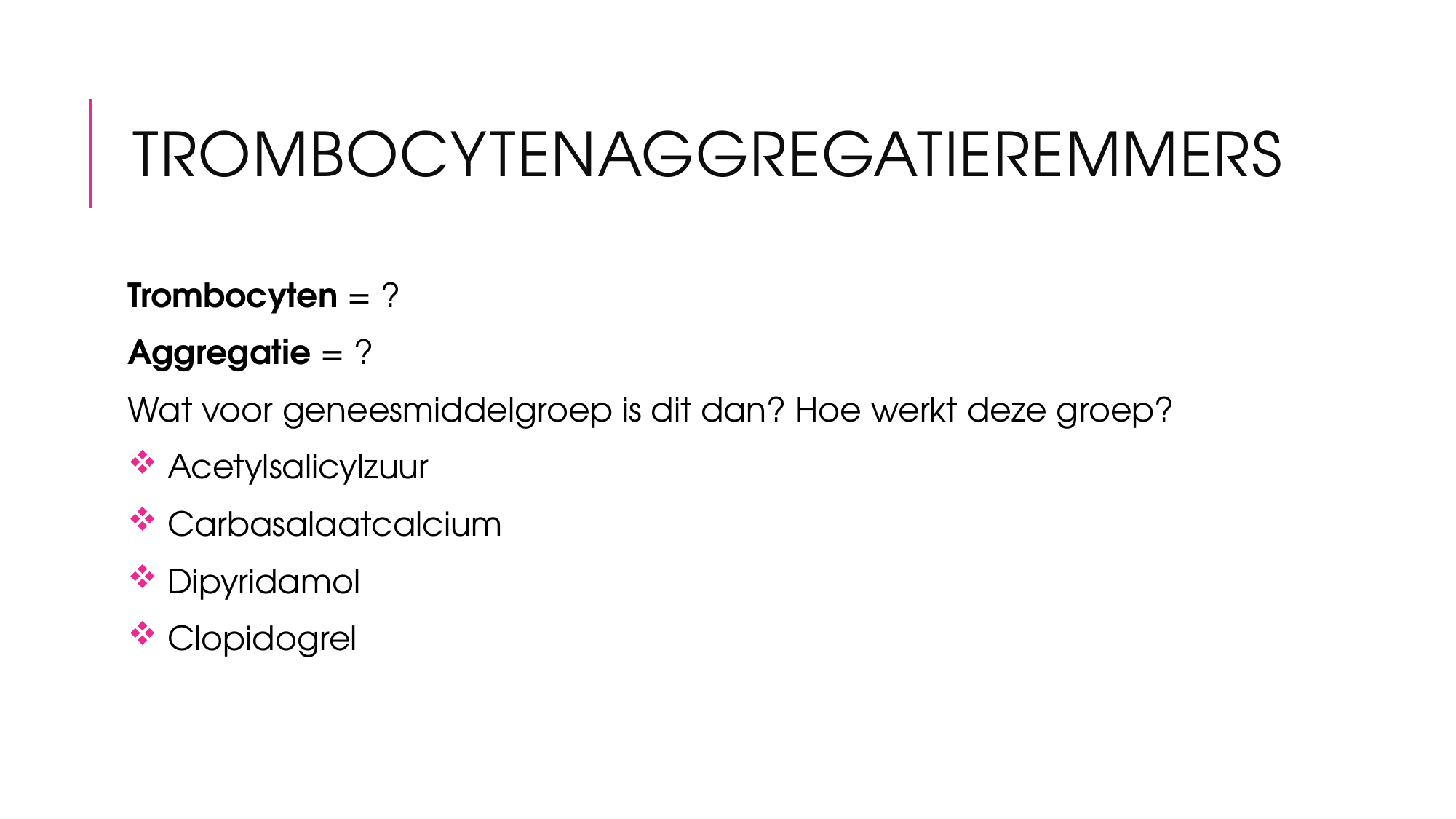

# trombocytenaggregatieremmers
Trombocyten = ?
Aggregatie = ?
Wat voor geneesmiddelgroep is dit dan? Hoe werkt deze groep?
 Acetylsalicylzuur
 Carbasalaatcalcium
 Dipyridamol
 Clopidogrel